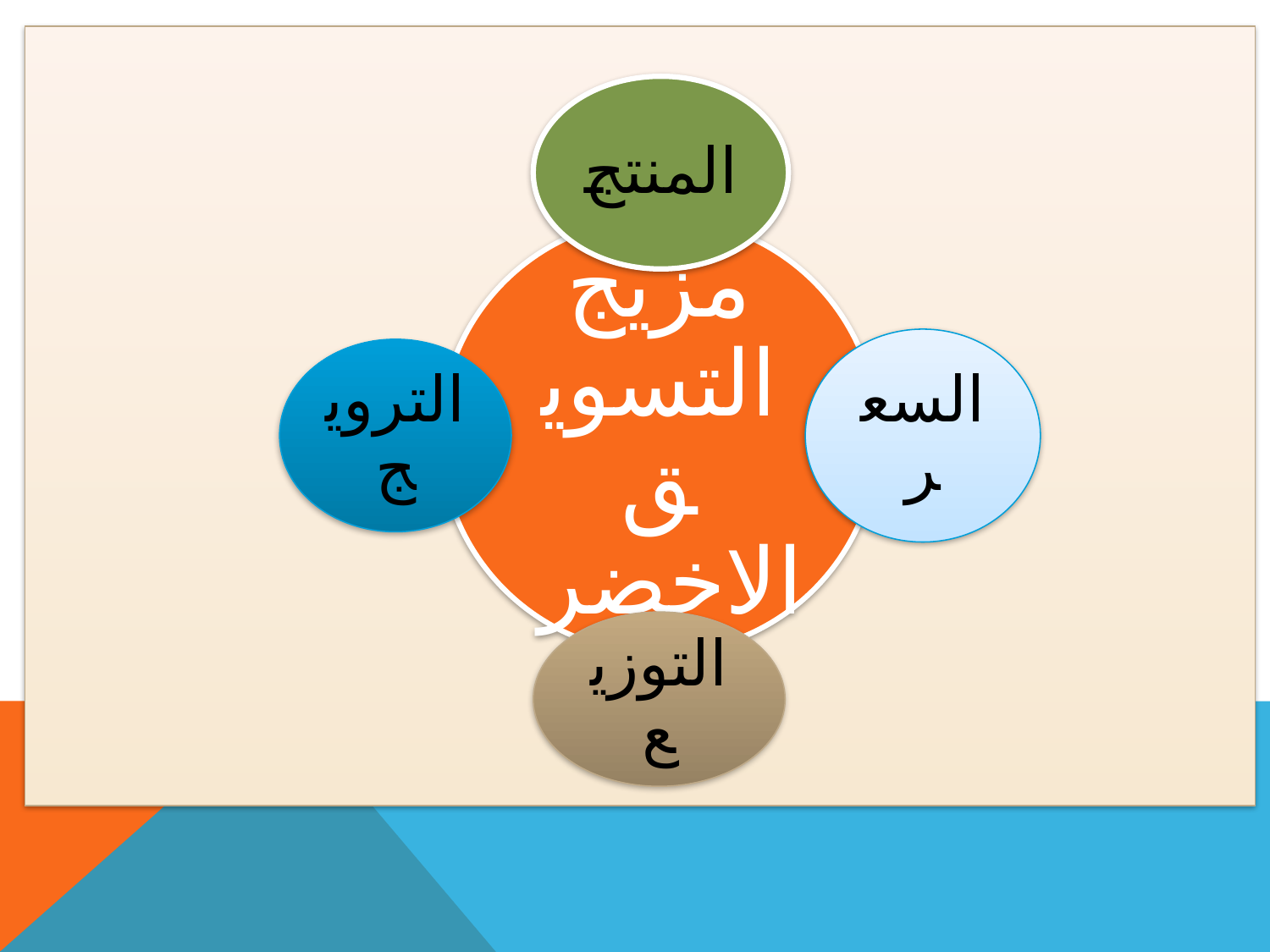

#
مزيج التسويق الاخضر
المنتج
السعر
التوزيع
الترويج